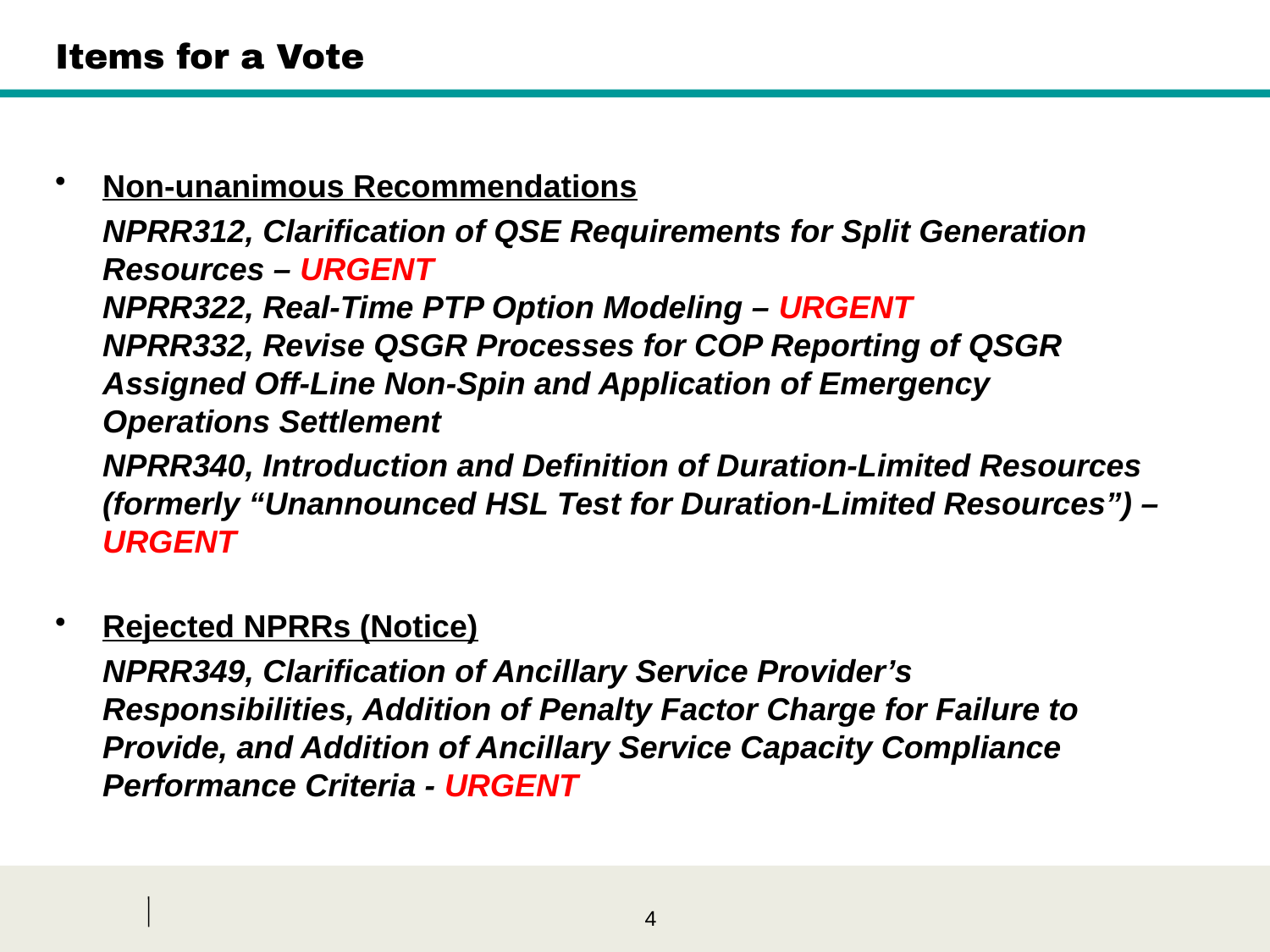

Items for a Vote

Non-unanimous Recommendations
	NPRR312, Clarification of QSE Requirements for Split Generation Resources – URGENT
NPRR322, Real-Time PTP Option Modeling – URGENT
NPRR332, Revise QSGR Processes for COP Reporting of QSGR Assigned Off-Line Non-Spin and Application of Emergency Operations Settlement
	NPRR340, Introduction and Definition of Duration-Limited Resources (formerly “Unannounced HSL Test for Duration-Limited Resources”) – URGENT

Rejected NPRRs (Notice)
	NPRR349, Clarification of Ancillary Service Provider’s Responsibilities, Addition of Penalty Factor Charge for Failure to Provide, and Addition of Ancillary Service Capacity Compliance Performance Criteria - URGENT